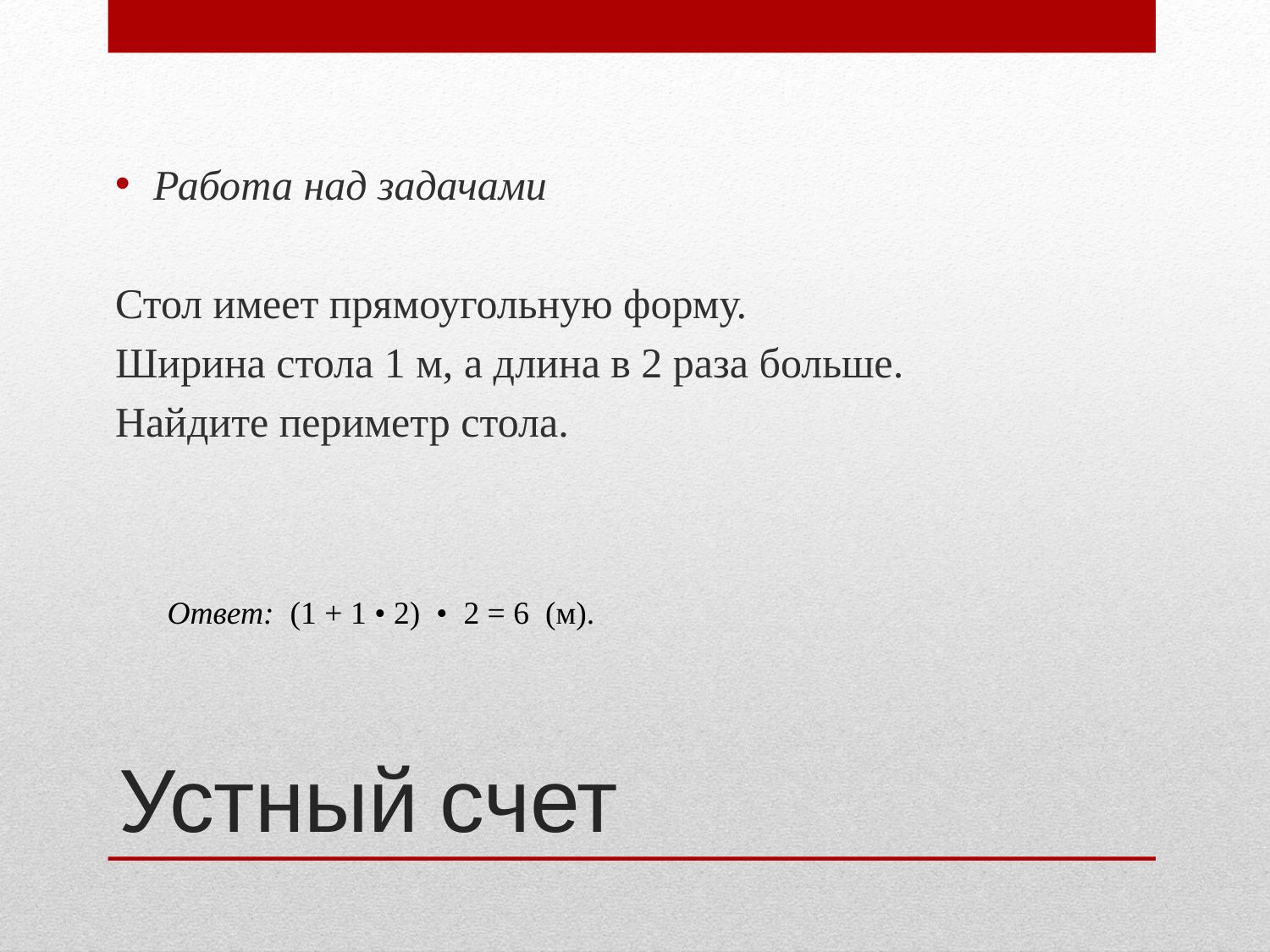

Работа над задачами

Стол имеет прямоугольную форму.
Ширина стола 1 м, а длина в 2 раза больше.
Найдите периметр стола.

Ответ:  (1 + 1 • 2)  •  2 = 6  (м).
# Устный счет